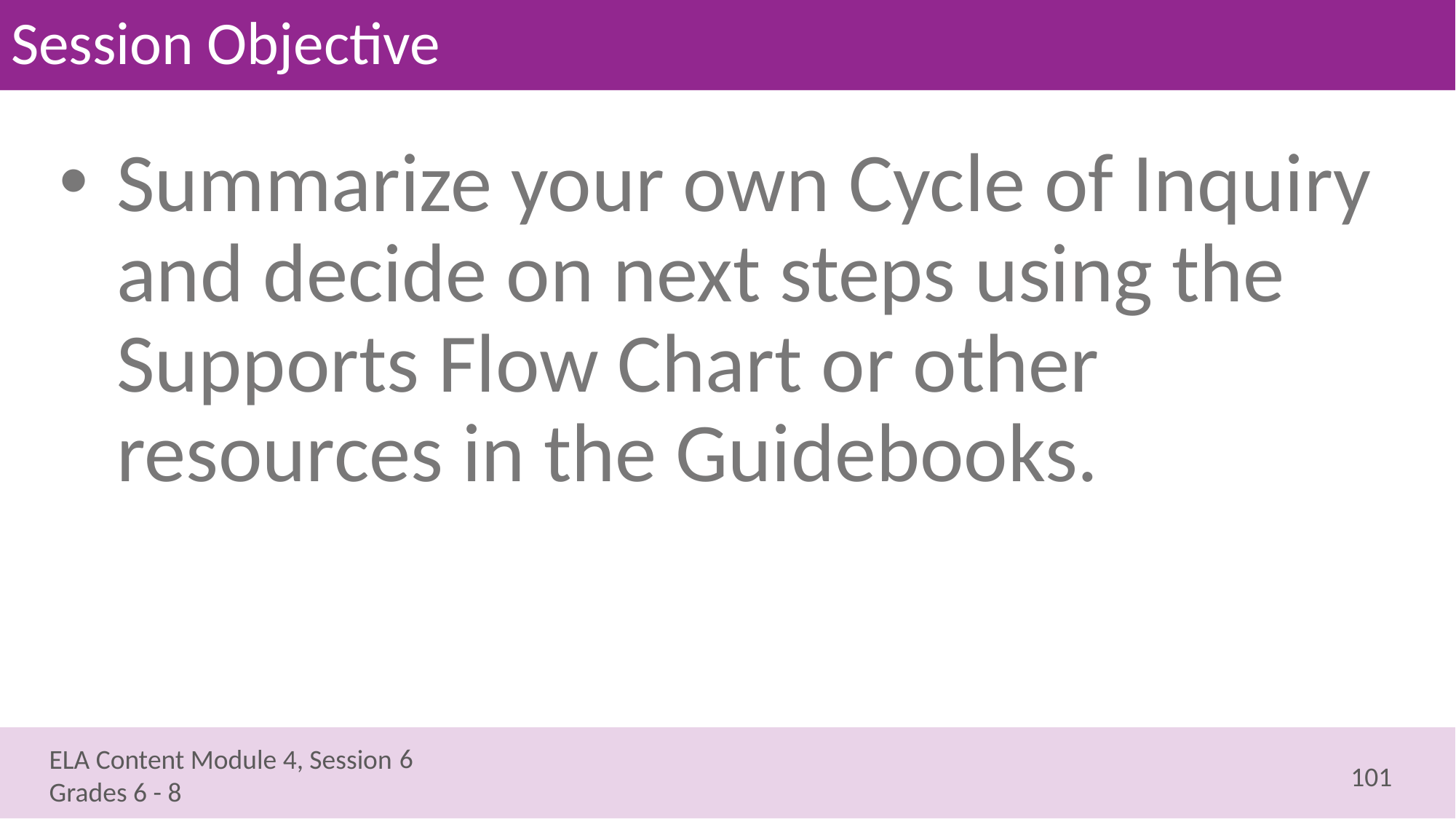

# Session Objective
Summarize your own Cycle of Inquiry and decide on next steps using the Supports Flow Chart or other resources in the Guidebooks.

6
101